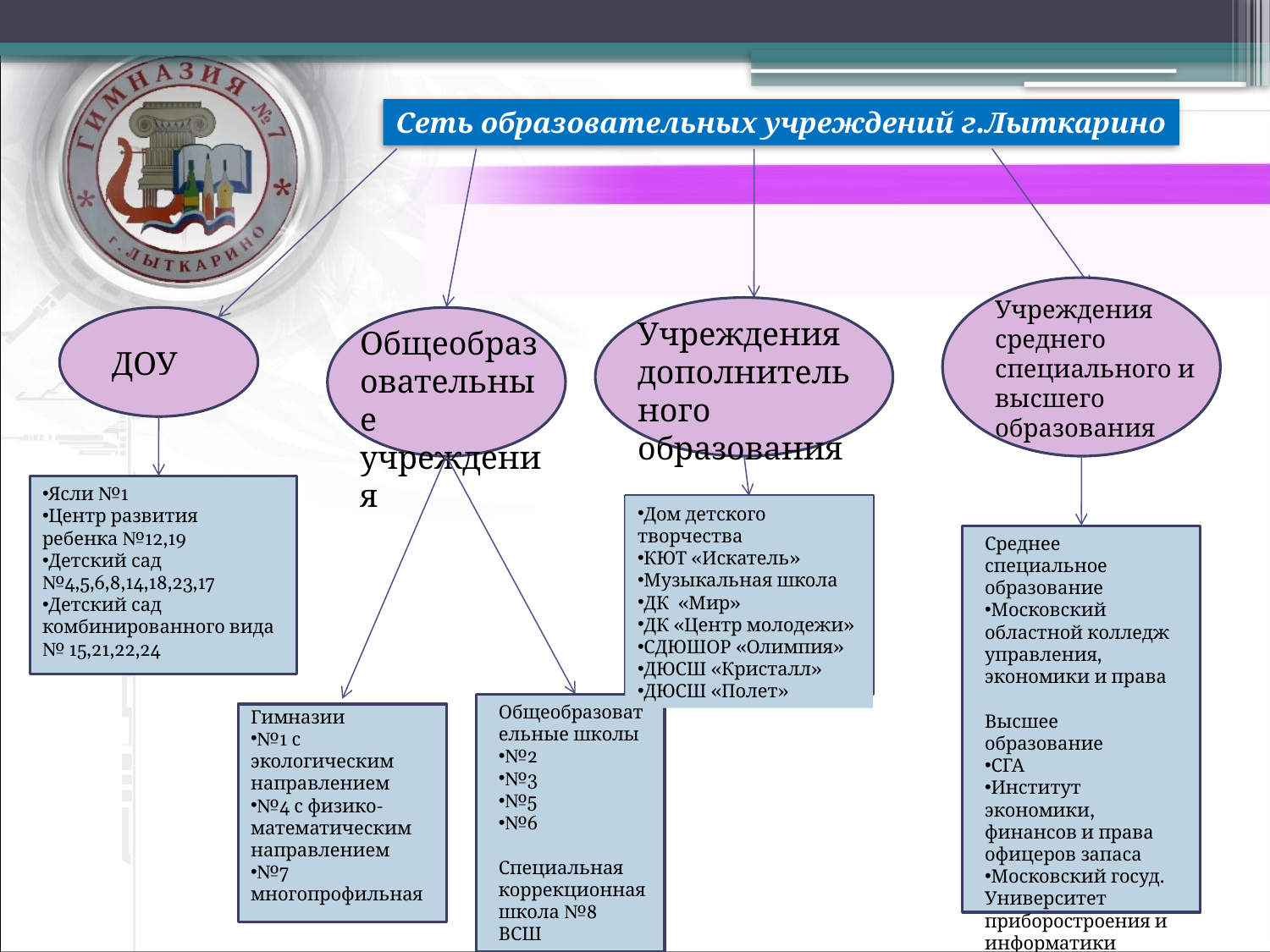

Сеть образовательных учреждений г.Лыткарино

Учреждения среднего специального и высшего образования

Учреждения дополнительного образования
Общеобразовательные учреждения
ДОУ

Ясли №1
Центр развития ребенка №12,19
Детский сад №4,5,6,8,14,18,23,17
Детский сад комбинированного вида № 15,21,22,24

Дом детского творчества
КЮТ «Искатель»
Музыкальная школа
ДК  «Мир»
ДК «Центр молодежи»
СДЮШОР «Олимпия»
ДЮСШ «Кристалл»
ДЮСШ «Полет»

Среднее специальное образование
Московский областной колледж управления, экономики и права

Высшее образование
СГА
Институт экономики, финансов и права офицеров запаса
Московский госуд. Университет приборостроения и информатики

Общеобразовательные школы
№2
№3
№5
№6

Специальная коррекционная школа №8
ВСШ
Гимназии
№1 с экологическим направлением
№4 с физико-математическим направлением
№7 многопрофильная